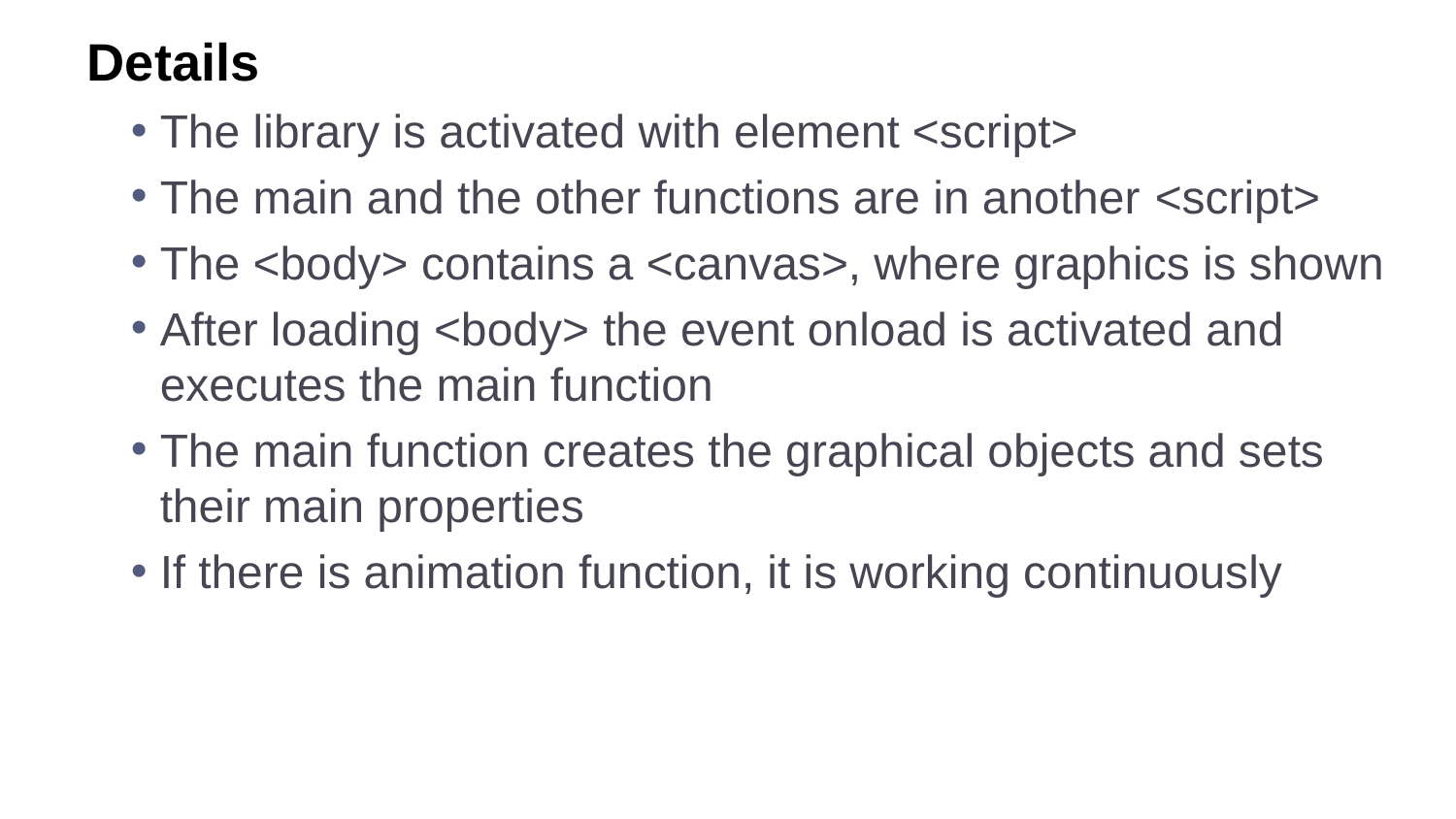

Details
The library is activated with element <script>
The main and the other functions are in another <script>
The <body> contains a <canvas>, where graphics is shown
After loading <body> the event onload is activated and executes the main function
The main function creates the graphical objects and sets their main properties
If there is animation function, it is working continuously